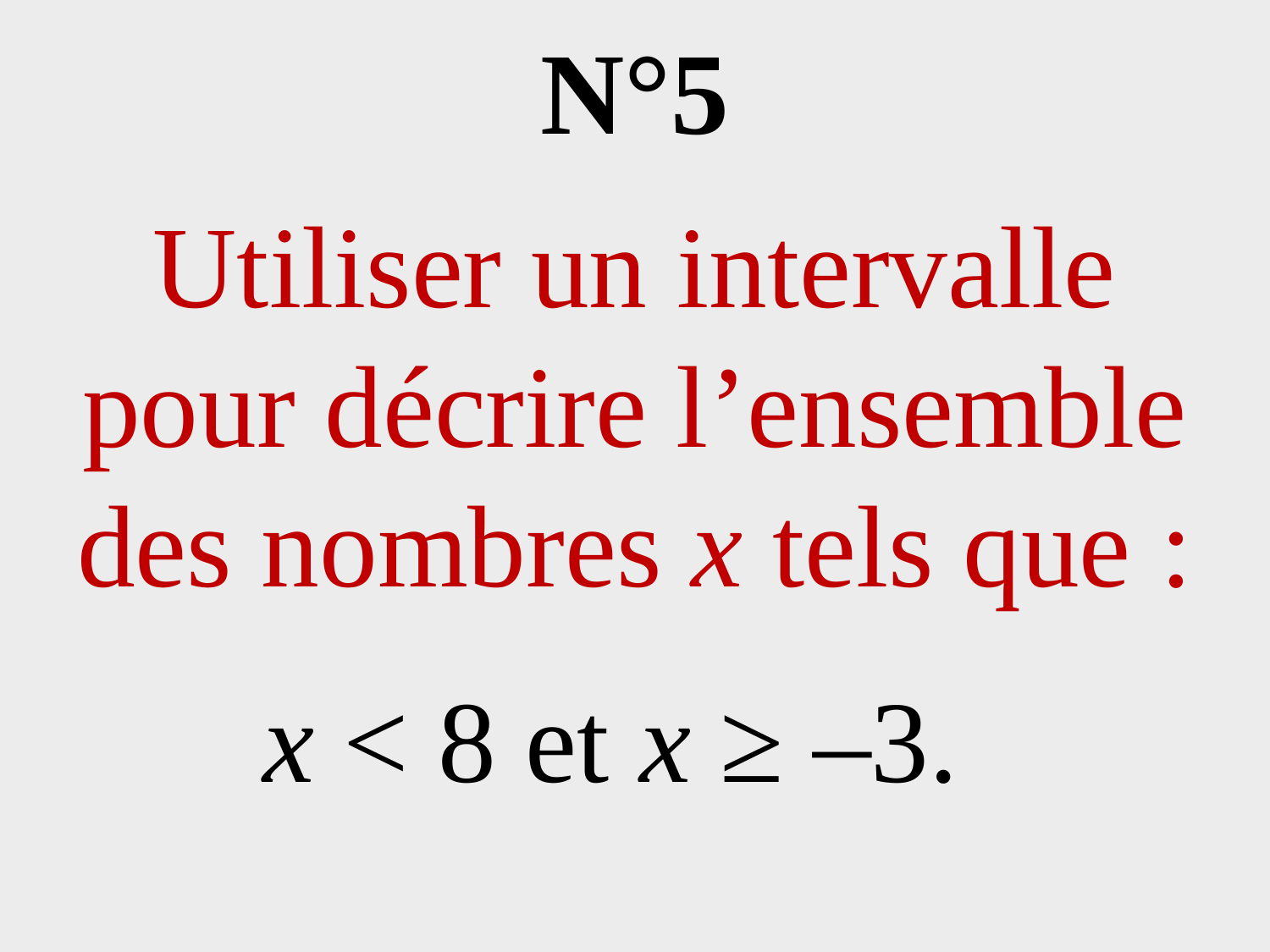

# N°5

Utiliser un intervalle
pour décrire l’ensemble des nombres x tels que :

x < 8 et x ≥ –3.